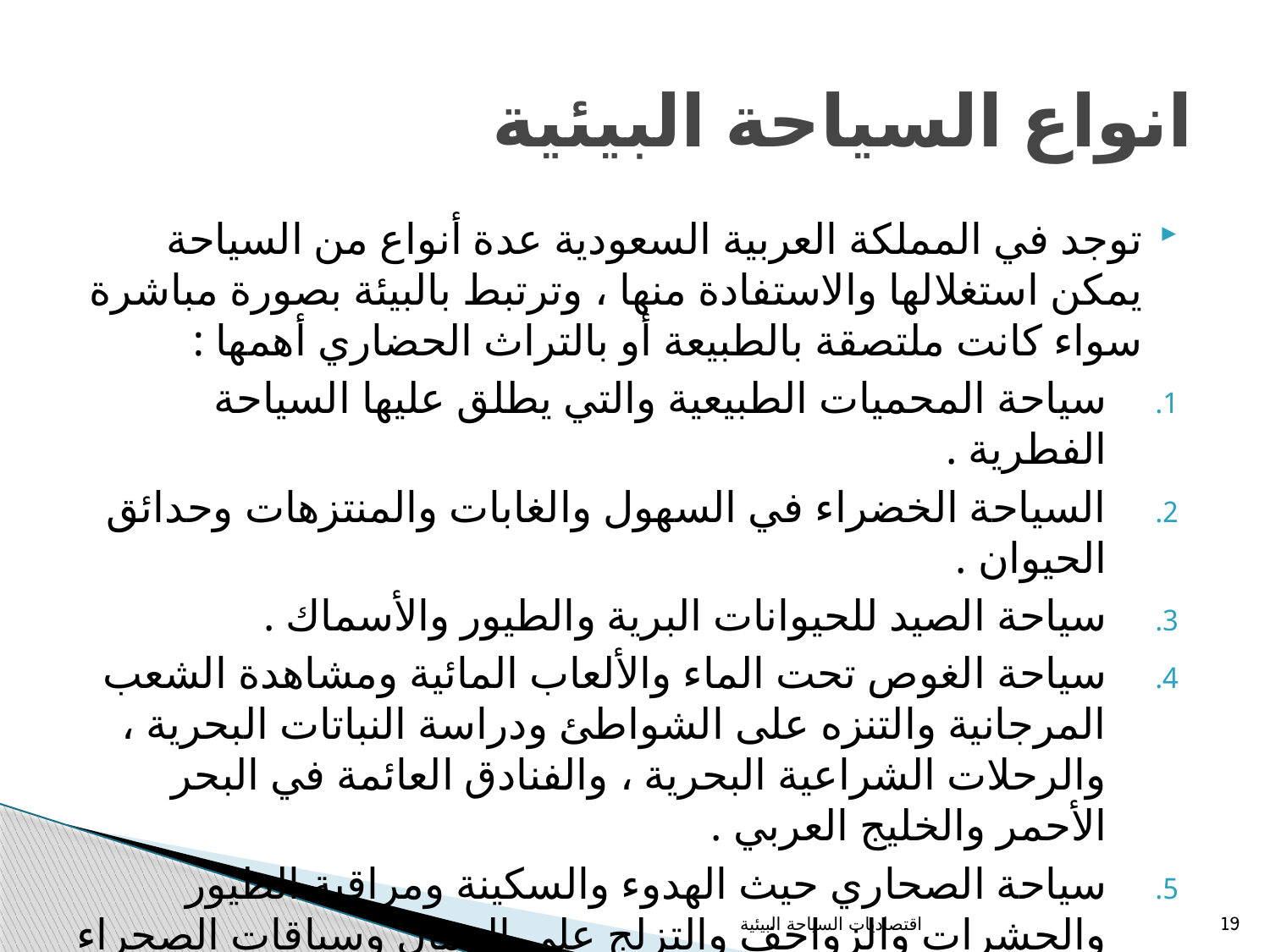

# انواع السياحة البيئية
توجد في المملكة العربية السعودية عدة أنواع من السياحة يمكن استغلالها والاستفادة منها ، وترتبط بالبيئة بصورة مباشرة سواء كانت ملتصقة بالطبيعة أو بالتراث الحضاري أهمها :
سياحة المحميات الطبيعية والتي يطلق عليها السياحة الفطرية .
السياحة الخضراء في السهول والغابات والمنتزهات وحدائق الحيوان .
سياحة الصيد للحيوانات البرية والطيور والأسماك .
سياحة الغوص تحت الماء والألعاب المائية ومشاهدة الشعب المرجانية والتنزه على الشواطئ ودراسة النباتات البحرية ، والرحلات الشراعية البحرية ، والفنادق العائمة في البحر الأحمر والخليج العربي .
سياحة الصحاري حيث الهدوء والسكينة ومراقبة الطيور والحشرات والزواحف والتزلج على الرمال وسباقات الصحراء
اقتصاديات السياحة البيئية
19